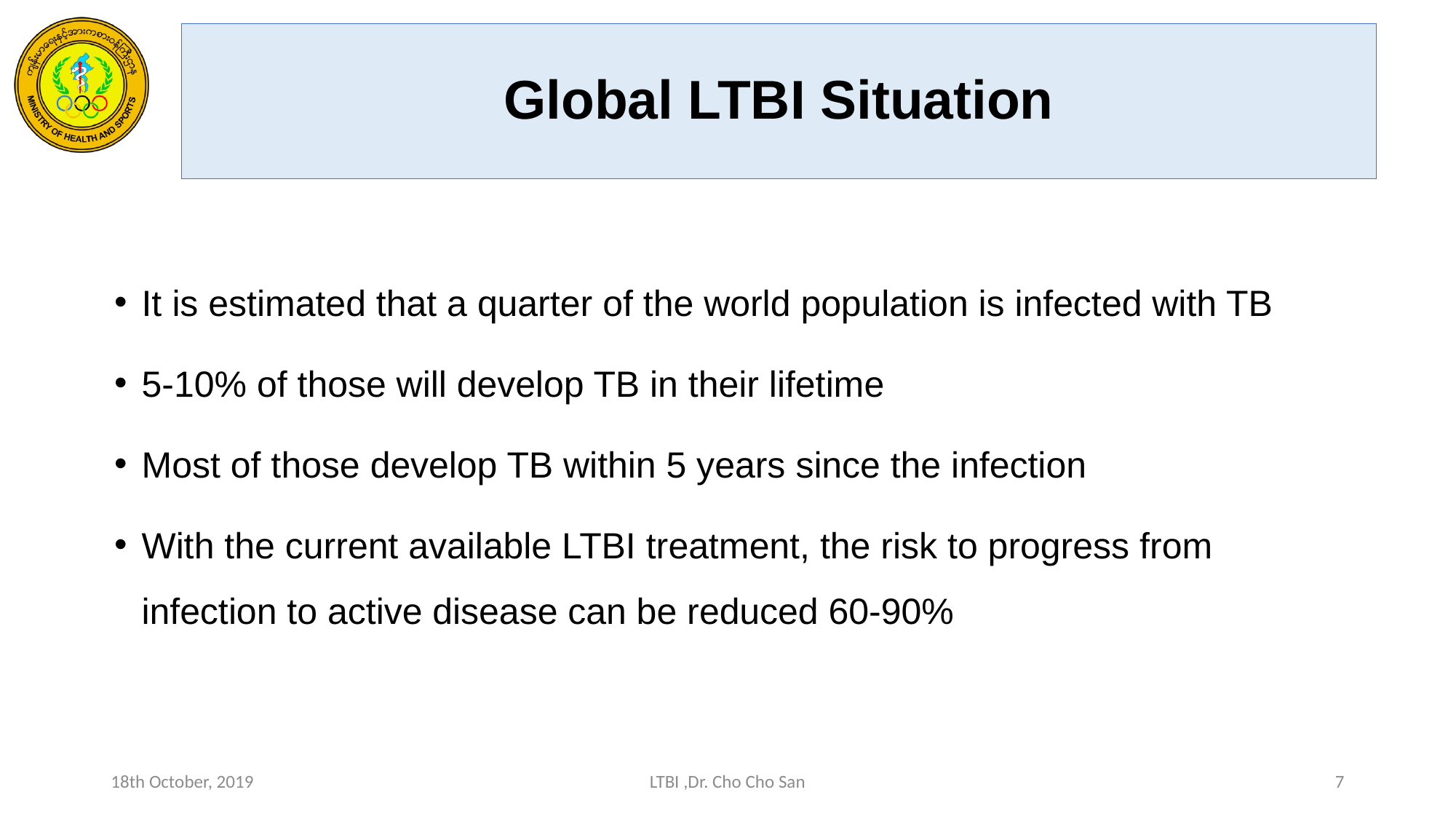

# Global LTBI Situation
It is estimated that a quarter of the world population is infected with TB
5-10% of those will develop TB in their lifetime
Most of those develop TB within 5 years since the infection
With the current available LTBI treatment, the risk to progress from infection to active disease can be reduced 60-90%

18th October, 2019
LTBI ,Dr. Cho Cho San
7